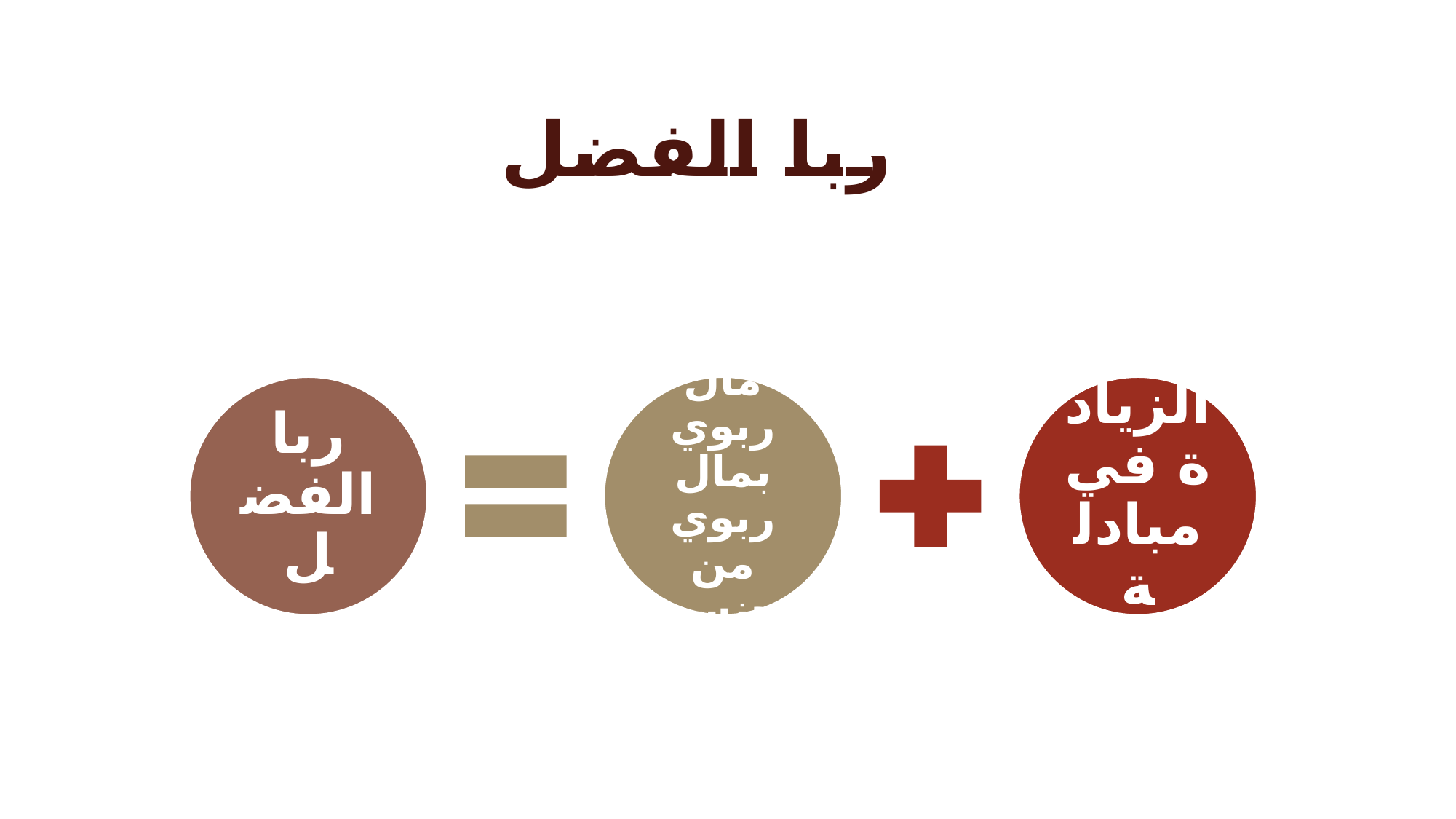

ربا الفضل
الزيادة في مبادلة

مال ربوي بمال ربوي من جنسه

ربا الفضل